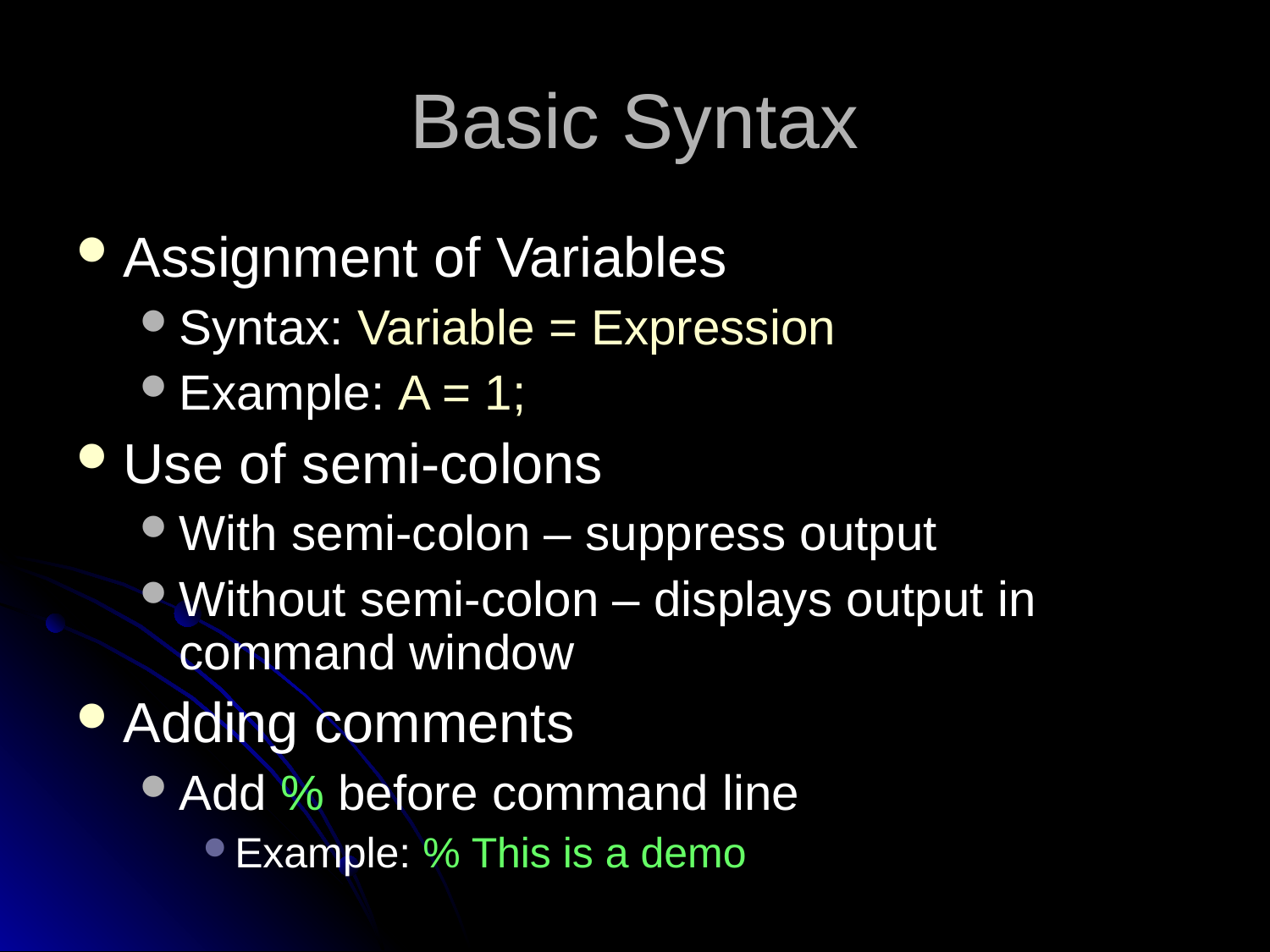

Basic Syntax
Assignment of Variables
Syntax: Variable = Expression
Example: A = 1;
Use of semi-colons
With semi-colon – suppress output
Without semi-colon – displays output in command window
Adding comments
Add % before command line
Example: % This is a demo